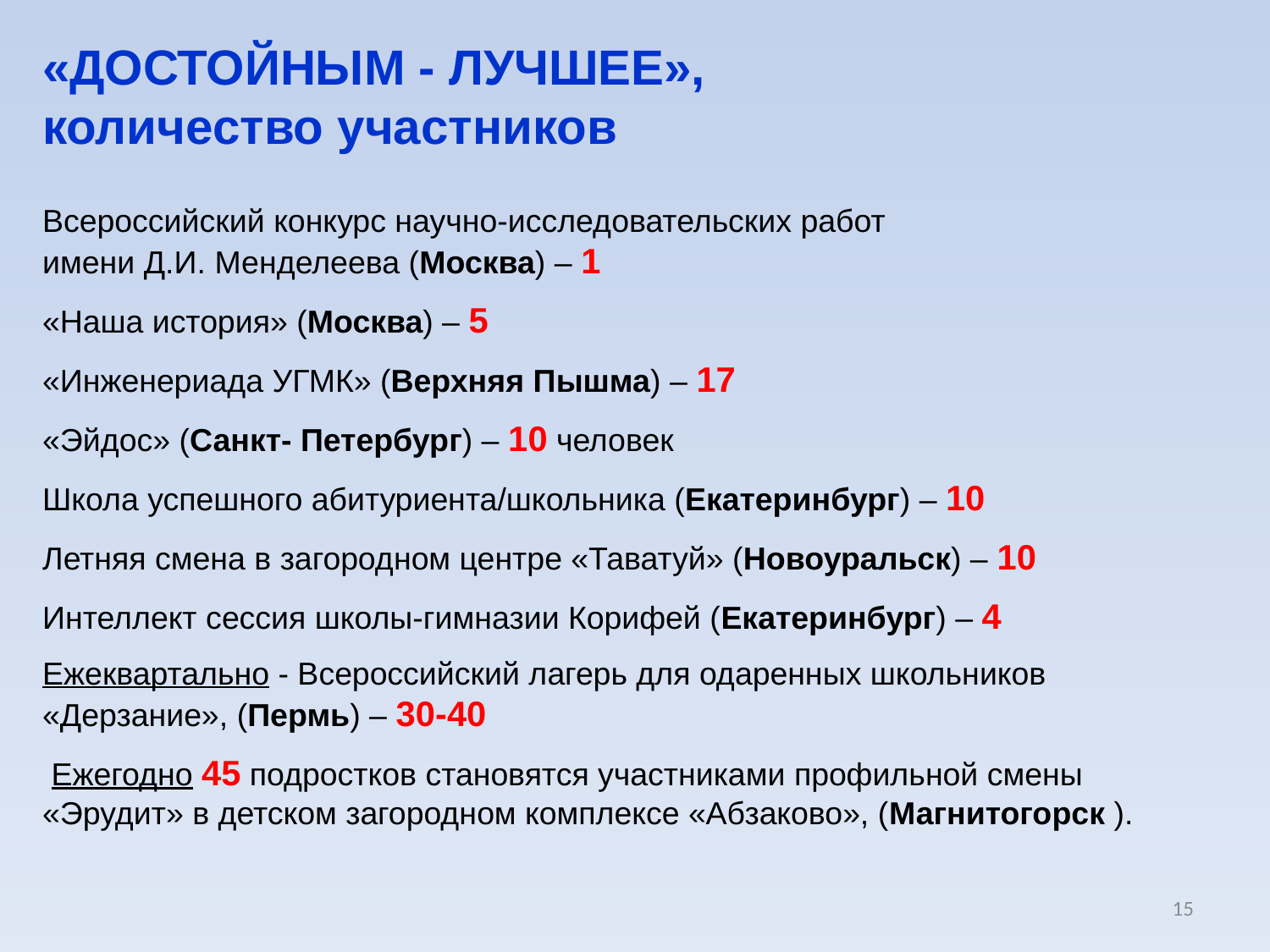

«ДОСТОЙНЫМ - ЛУЧШЕЕ»,
количество участников
Всероссийский конкурс научно-исследовательских работ
имени Д.И. Менделеева (Москва) – 1

«Наша история» (Москва) – 5

«Инженериада УГМК» (Верхняя Пышма) – 17

«Эйдос» (Санкт- Петербург) – 10 человек

Школа успешного абитуриента/школьника (Екатеринбург) – 10

Летняя смена в загородном центре «Таватуй» (Новоуральск) – 10

Интеллект сессия школы-гимназии Корифей (Екатеринбург) – 4

Ежеквартально - Всероссийский лагерь для одаренных школьников «Дерзание», (Пермь) – 30-40

 Ежегодно 45 подростков становятся участниками профильной смены «Эрудит» в детском загородном комплексе «Абзаково», (Магнитогорск ).
15